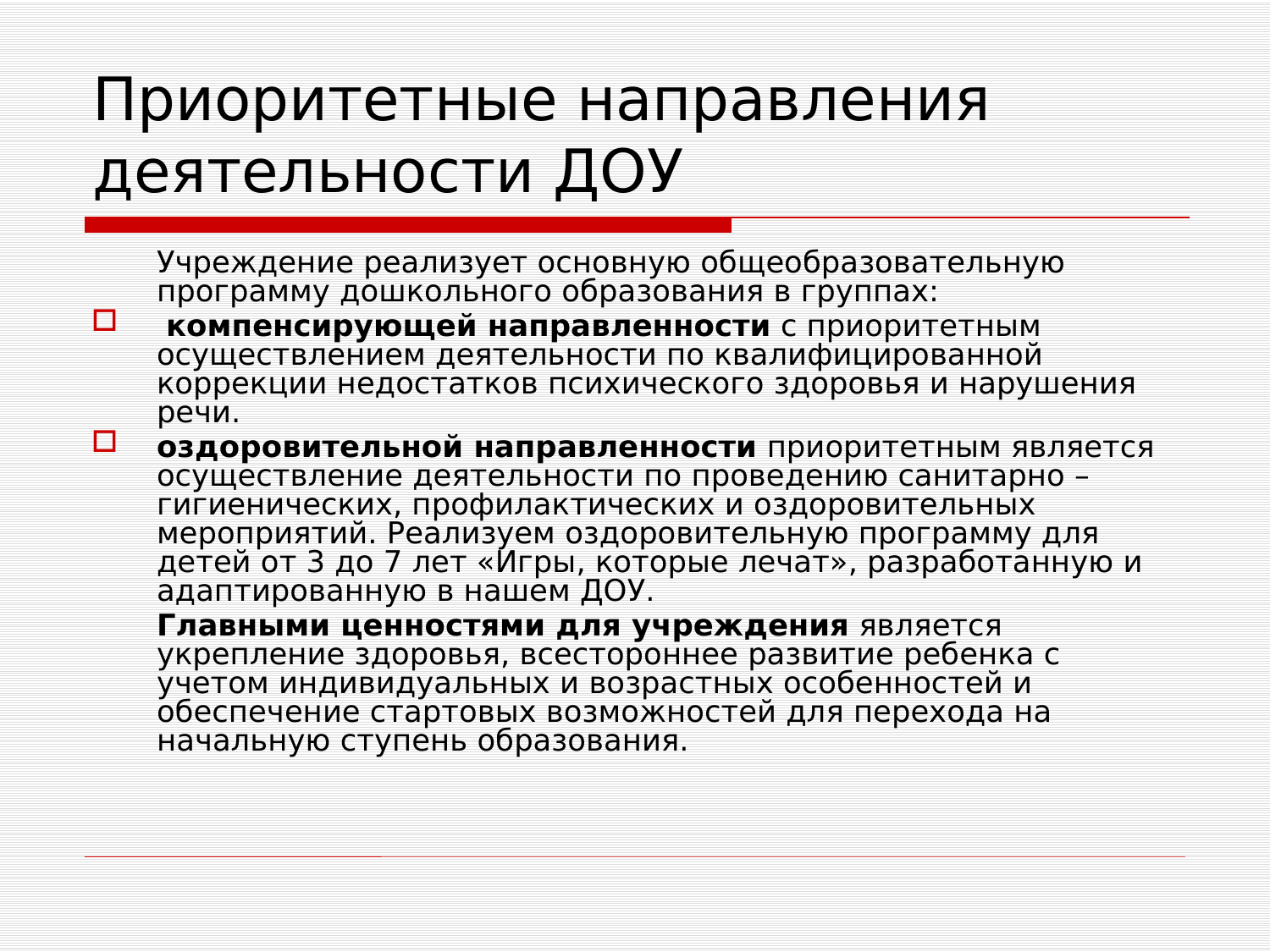

# Приоритетные направления деятельности ДОУ
	Учреждение реализует основную общеобразовательную программу дошкольного образования в группах:
 компенсирующей направленности с приоритетным осуществлением деятельности по квалифицированной коррекции недостатков психического здоровья и нарушения речи.
оздоровительной направленности приоритетным является осуществление деятельности по проведению санитарно – гигиенических, профилактических и оздоровительных мероприятий. Реализуем оздоровительную программу для детей от 3 до 7 лет «Игры, которые лечат», разработанную и адаптированную в нашем ДОУ.
	Главными ценностями для учреждения является укрепление здоровья, всестороннее развитие ребенка с учетом индивидуальных и возрастных особенностей и обеспечение стартовых возможностей для перехода на начальную ступень образования.